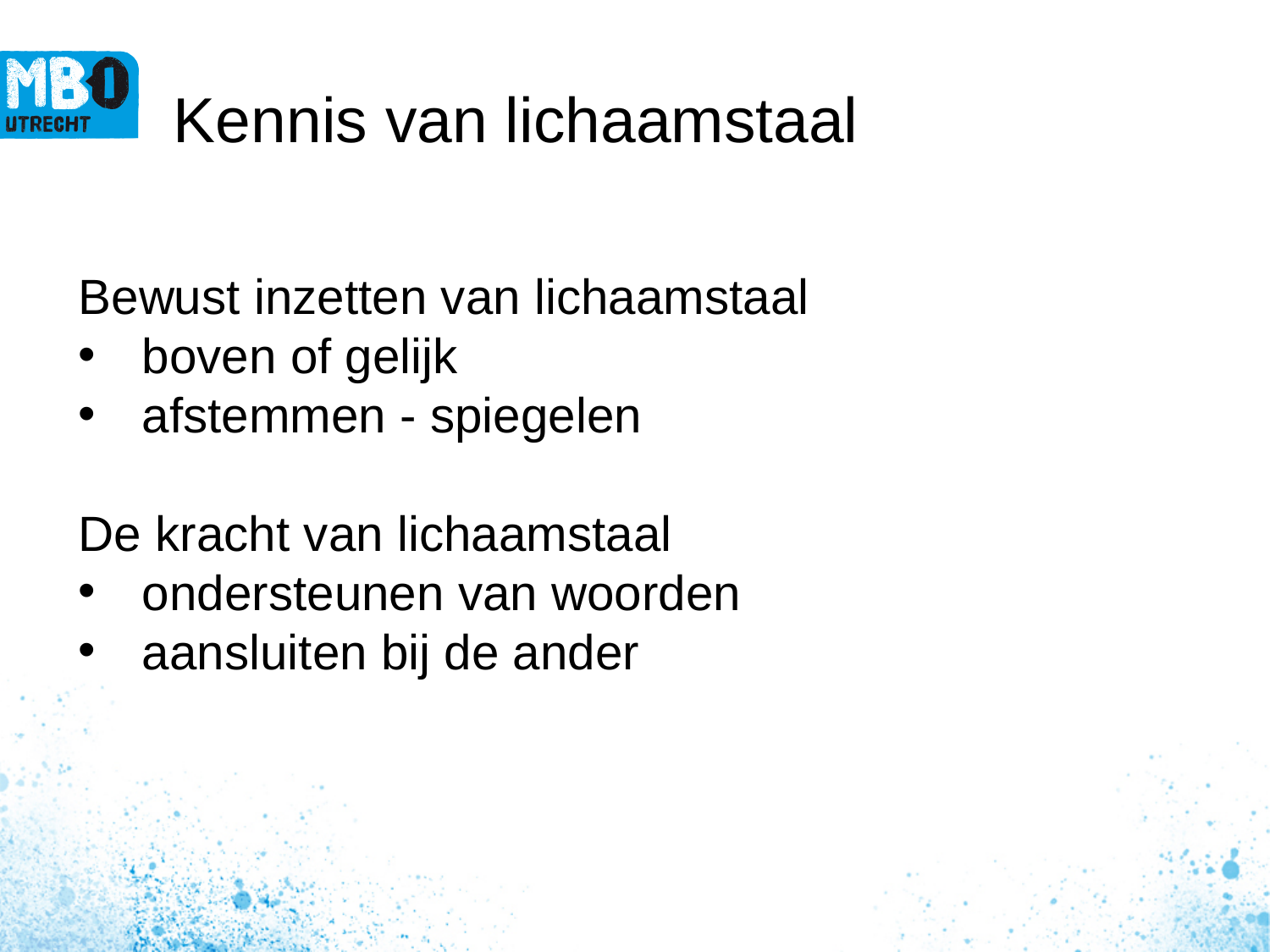

# Kennis van lichaamstaal

Bewust inzetten van lichaamstaal
boven of gelijk
afstemmen - spiegelen

De kracht van lichaamstaal
ondersteunen van woorden
aansluiten bij de ander